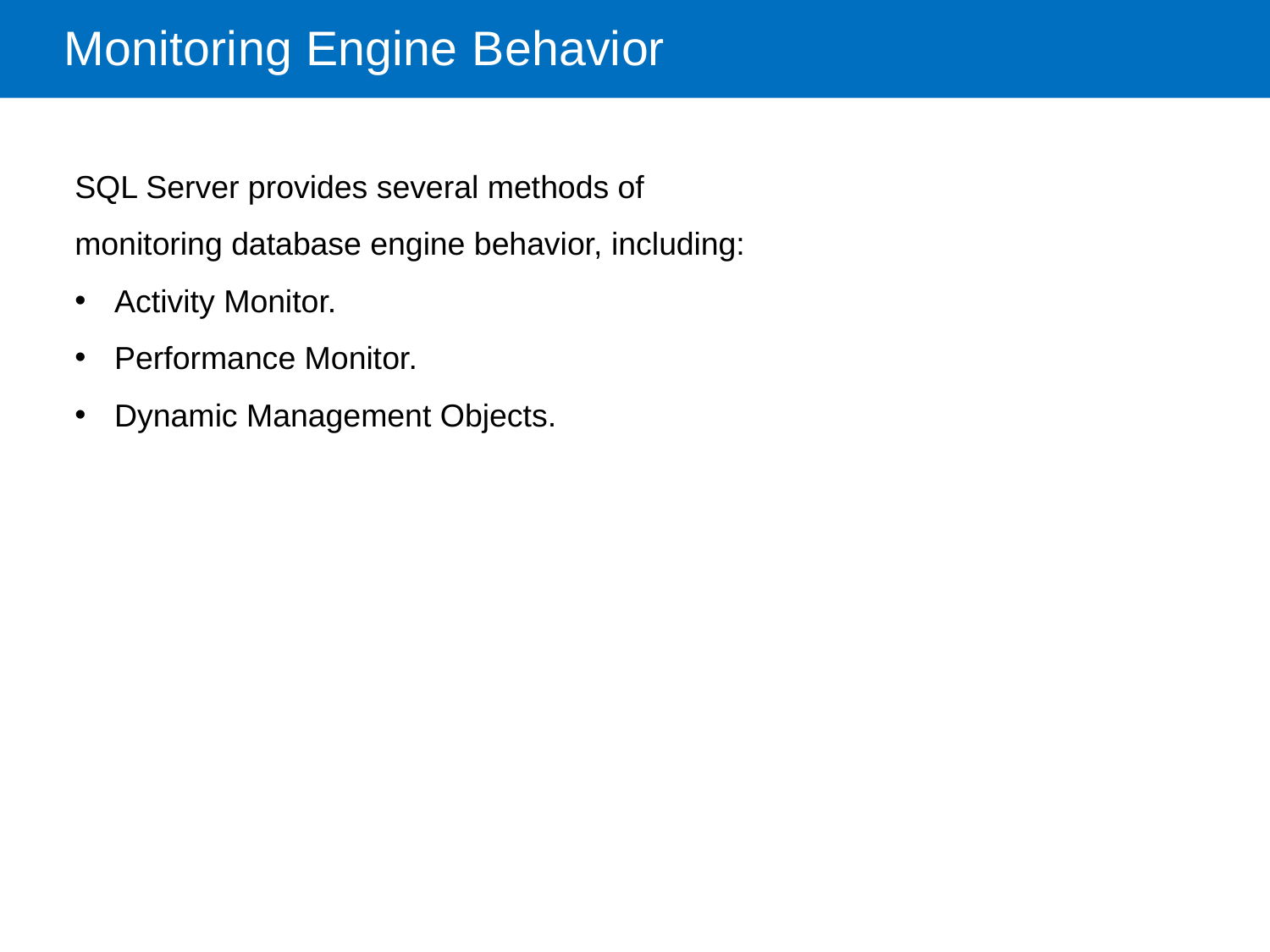

# Monitoring Engine Behavior
SQL Server provides several methods of
monitoring database engine behavior, including:
Activity Monitor.
Performance Monitor.
Dynamic Management Objects.